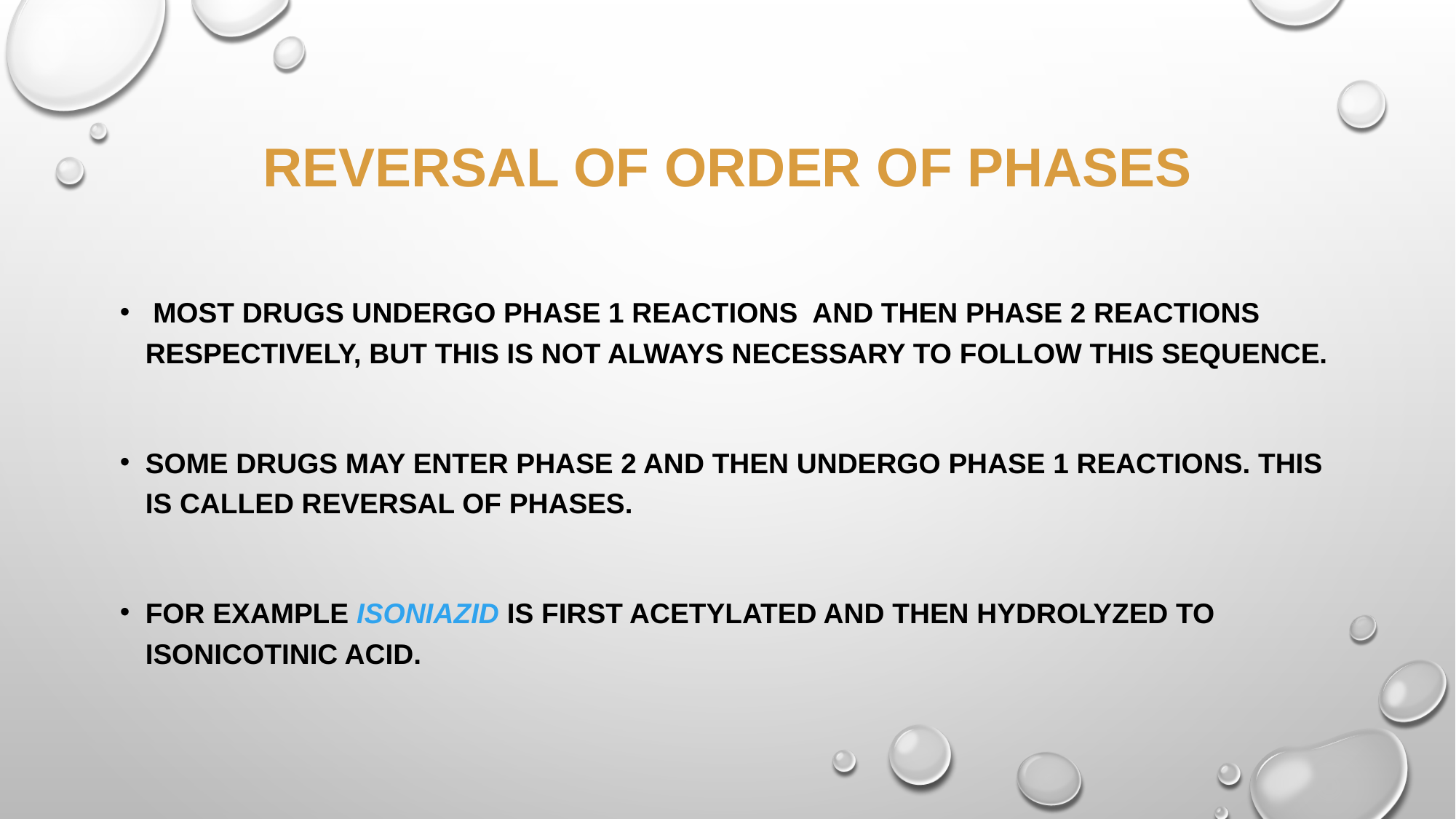

# Reversal of order of phases
 Most drugs undergo phase 1 reactions  and then phase 2 reactions respectively, but this is not always necessary to follow this sequence.

Some drugs may enter phase 2 and then undergo phase 1 reactions. This is called reversal of phases.

For example Isoniazid is first acetylated and then hydrolyzed to isonicotinic acid.